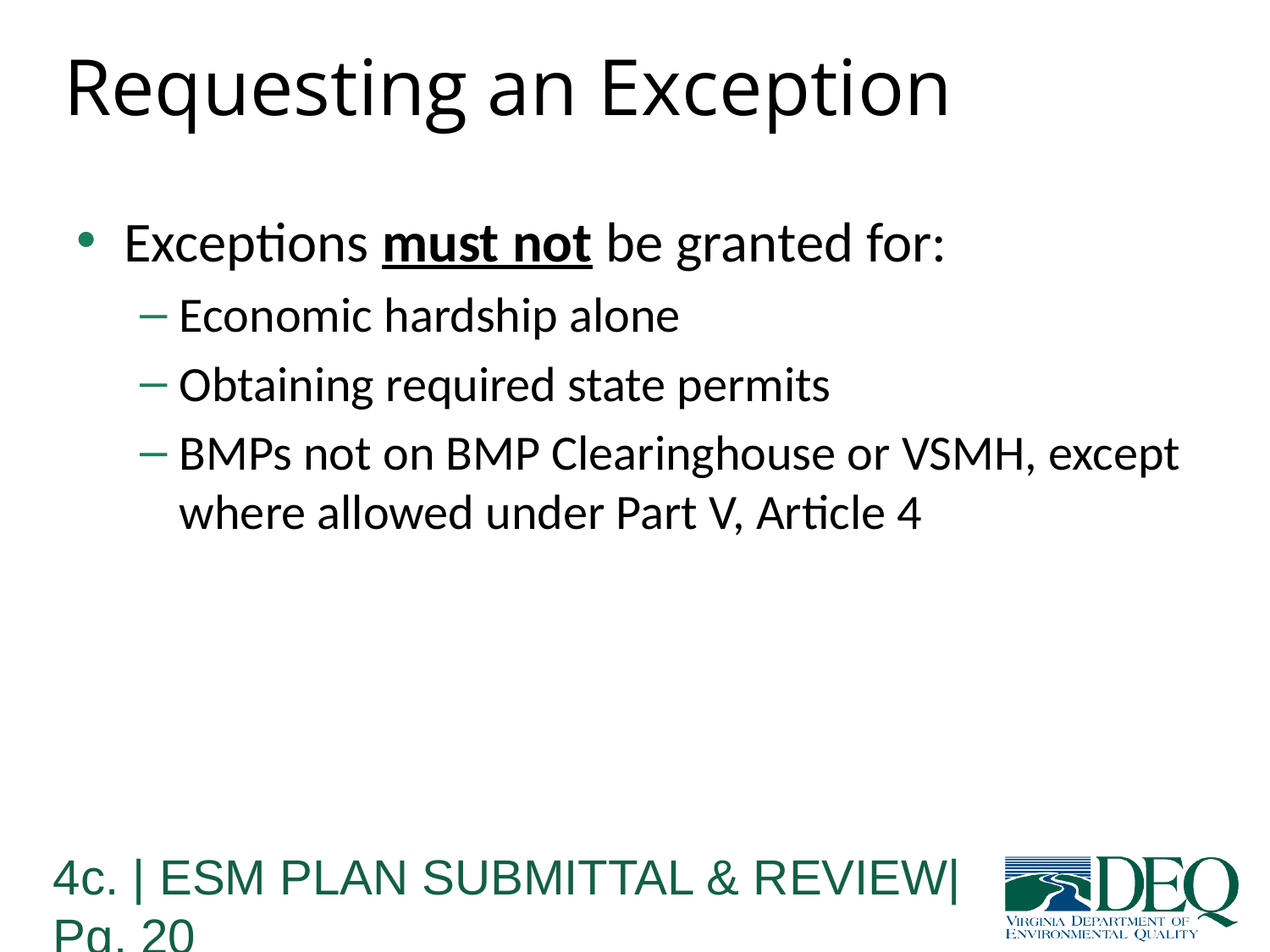

# Requesting an Exception
Exceptions must not be granted for:
Economic hardship alone
Obtaining required state permits
BMPs not on BMP Clearinghouse or VSMH, except where allowed under Part V, Article 4
4c. | ESM PLAN SUBMITTAL & REVIEW| Pg. 20